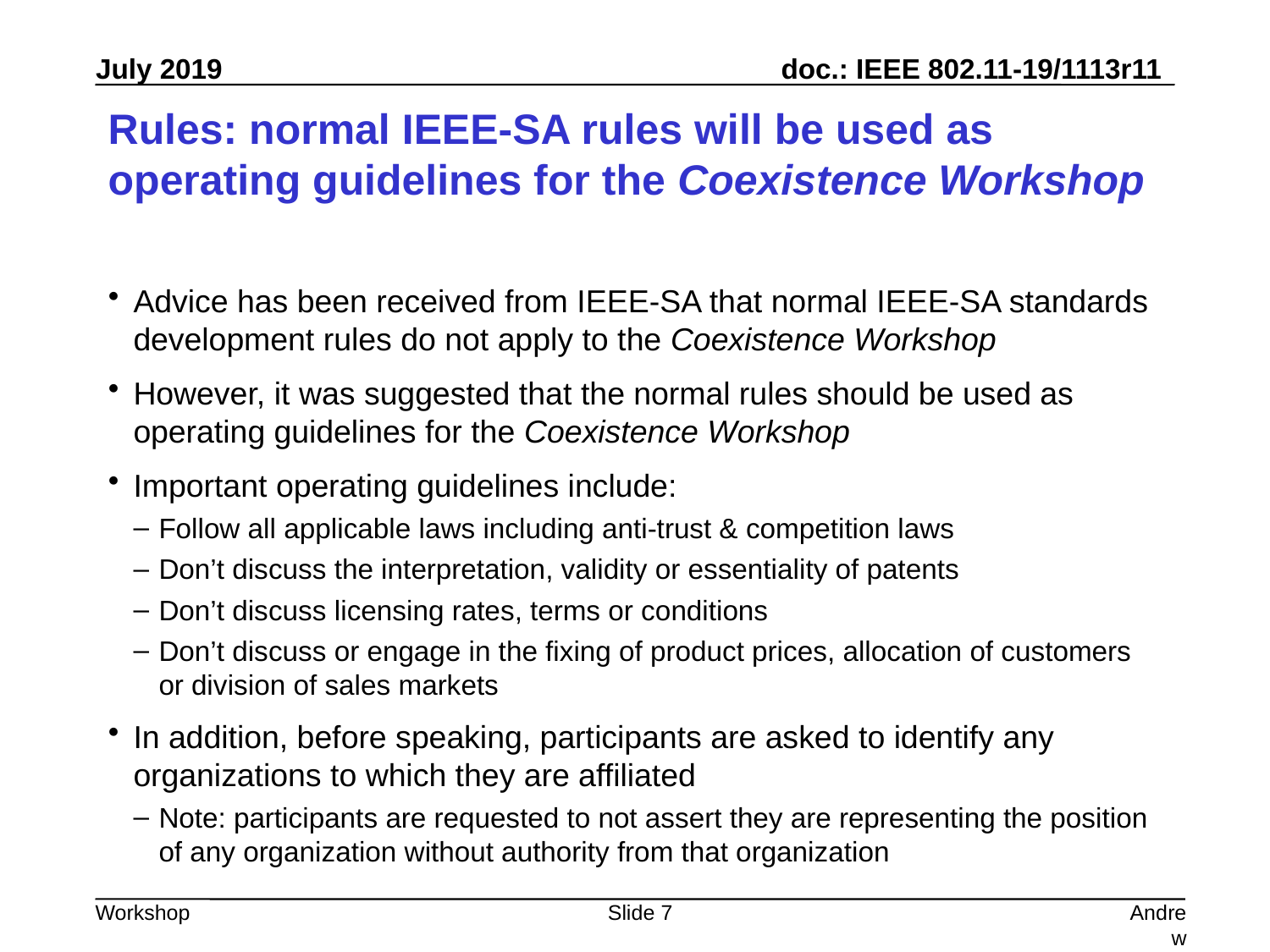

# Rules: normal IEEE-SA rules will be used as operating guidelines for the Coexistence Workshop
Advice has been received from IEEE-SA that normal IEEE-SA standards development rules do not apply to the Coexistence Workshop
However, it was suggested that the normal rules should be used as operating guidelines for the Coexistence Workshop
Important operating guidelines include:
Follow all applicable laws including anti-trust & competition laws
Don’t discuss the interpretation, validity or essentiality of patents
Don’t discuss licensing rates, terms or conditions
Don’t discuss or engage in the fixing of product prices, allocation of customers or division of sales markets
In addition, before speaking, participants are asked to identify any organizations to which they are affiliated
Note: participants are requested to not assert they are representing the position of any organization without authority from that organization

Slide 7
Andrew Myles, Cisco